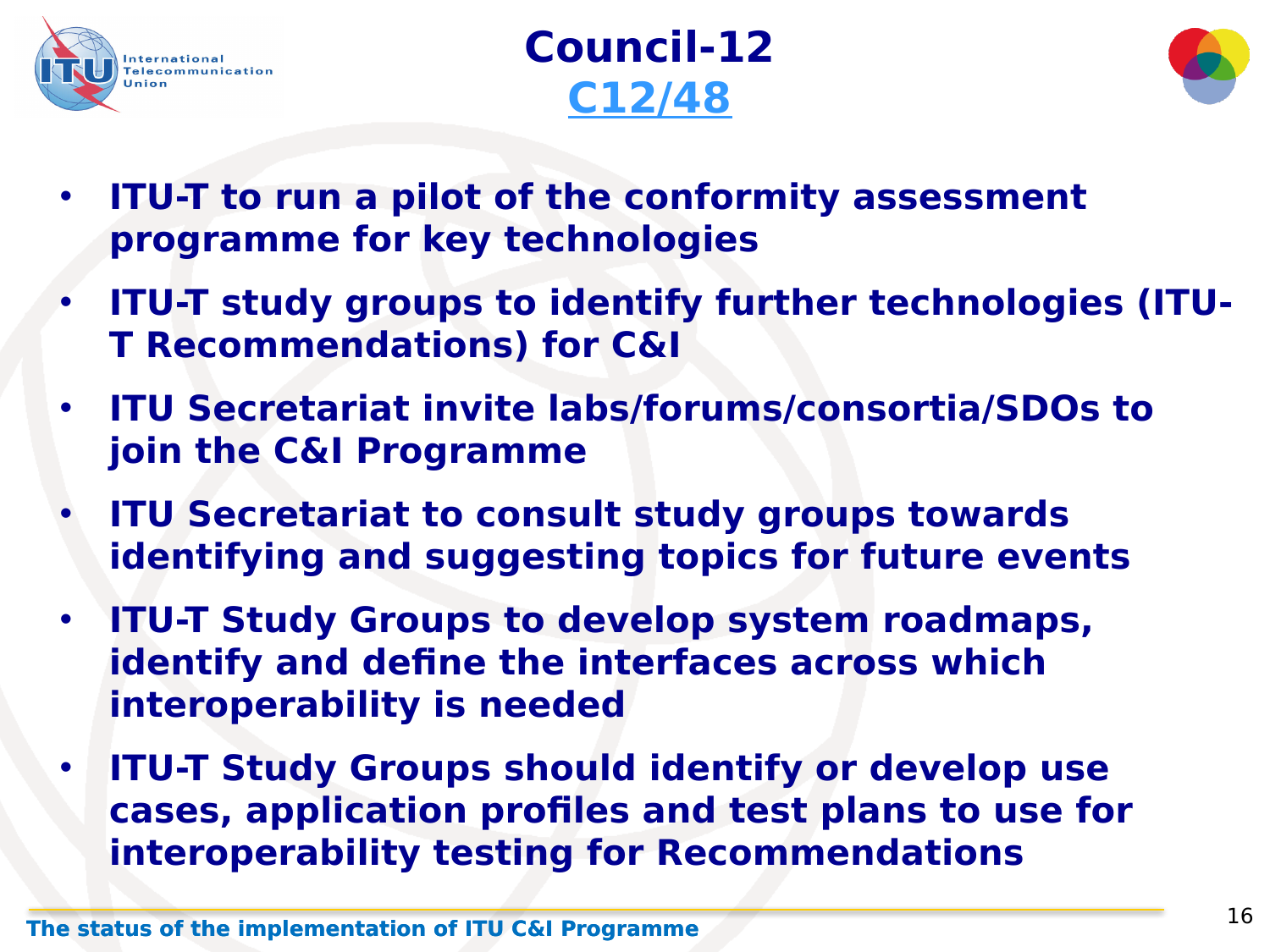

Council-12
C12/48
ITU-T to run a pilot of the conformity assessment programme for key technologies
ITU-T study groups to identify further technologies (ITU-T Recommendations) for C&I
ITU Secretariat invite labs/forums/consortia/SDOs to join the C&I Programme
ITU Secretariat to consult study groups towards identifying and suggesting topics for future events
ITU-T Study Groups to develop system roadmaps, identify and define the interfaces across which interoperability is needed
ITU-T Study Groups should identify or develop use cases, application profiles and test plans to use for interoperability testing for Recommendations
16